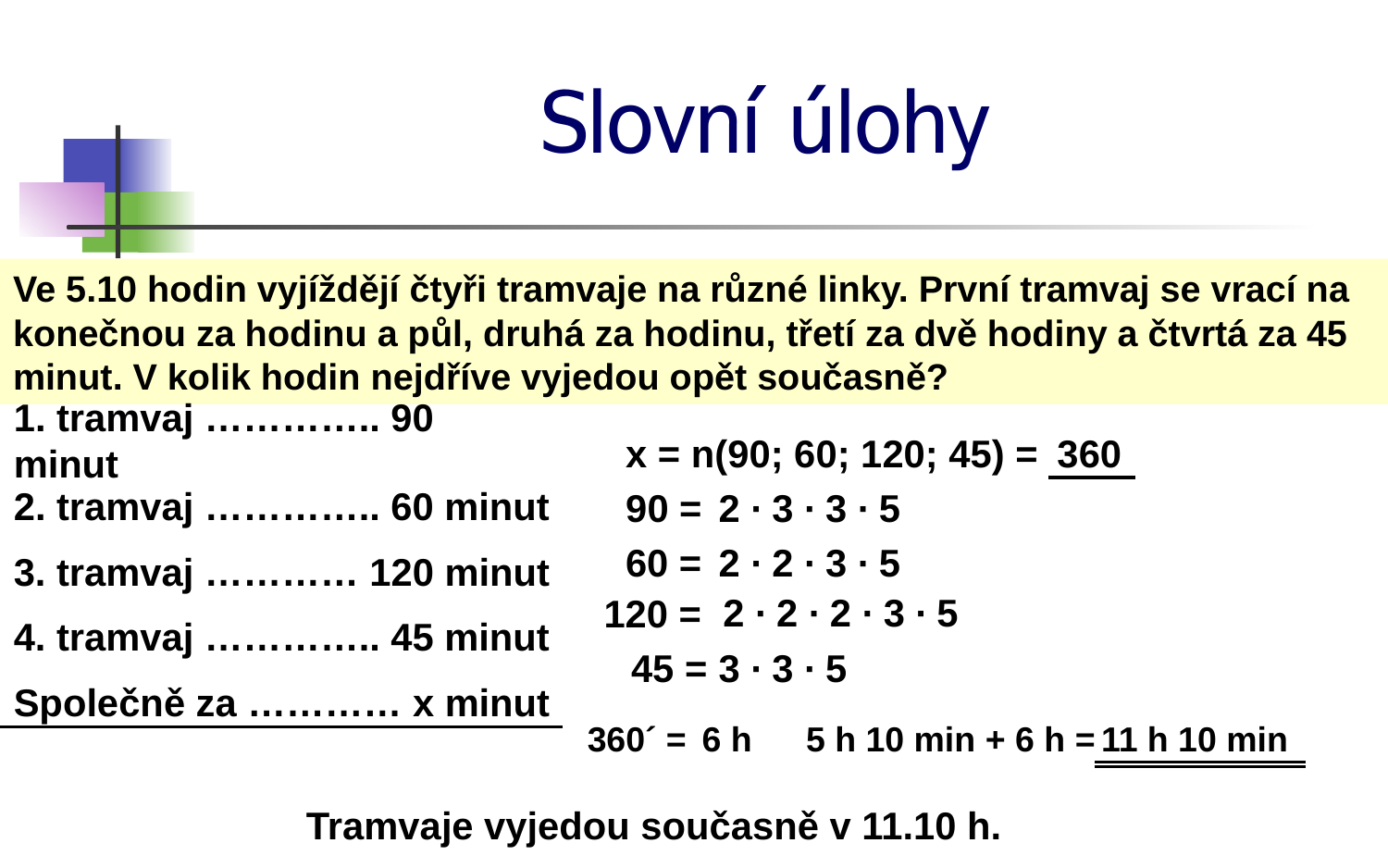

# Slovní úlohy
Ve 5.10 hodin vyjíždějí čtyři tramvaje na různé linky. První tramvaj se vrací na konečnou za hodinu a půl, druhá za hodinu, třetí za dvě hodiny a čtvrtá za 45 minut. V kolik hodin nejdříve vyjedou opět současně?
1. tramvaj ………….. 90 minut
x = n(90; 60; 120; 45) =
 360
2. tramvaj ………….. 60 minut
90 =
2 ∙ 3 ∙ 3 ∙ 5
60 =
2 ∙ 2 ∙ 3 ∙ 5
3. tramvaj ………… 120 minut
2 ∙ 2 ∙ 2 ∙ 3 ∙ 5
120 =
4. tramvaj ………….. 45 minut
45 =
3 ∙ 3 ∙ 5
Společně za ………… x minut
360´ =
6 h
5 h 10 min + 6 h =
11 h 10 min
Tramvaje vyjedou současně v 11.10 h.